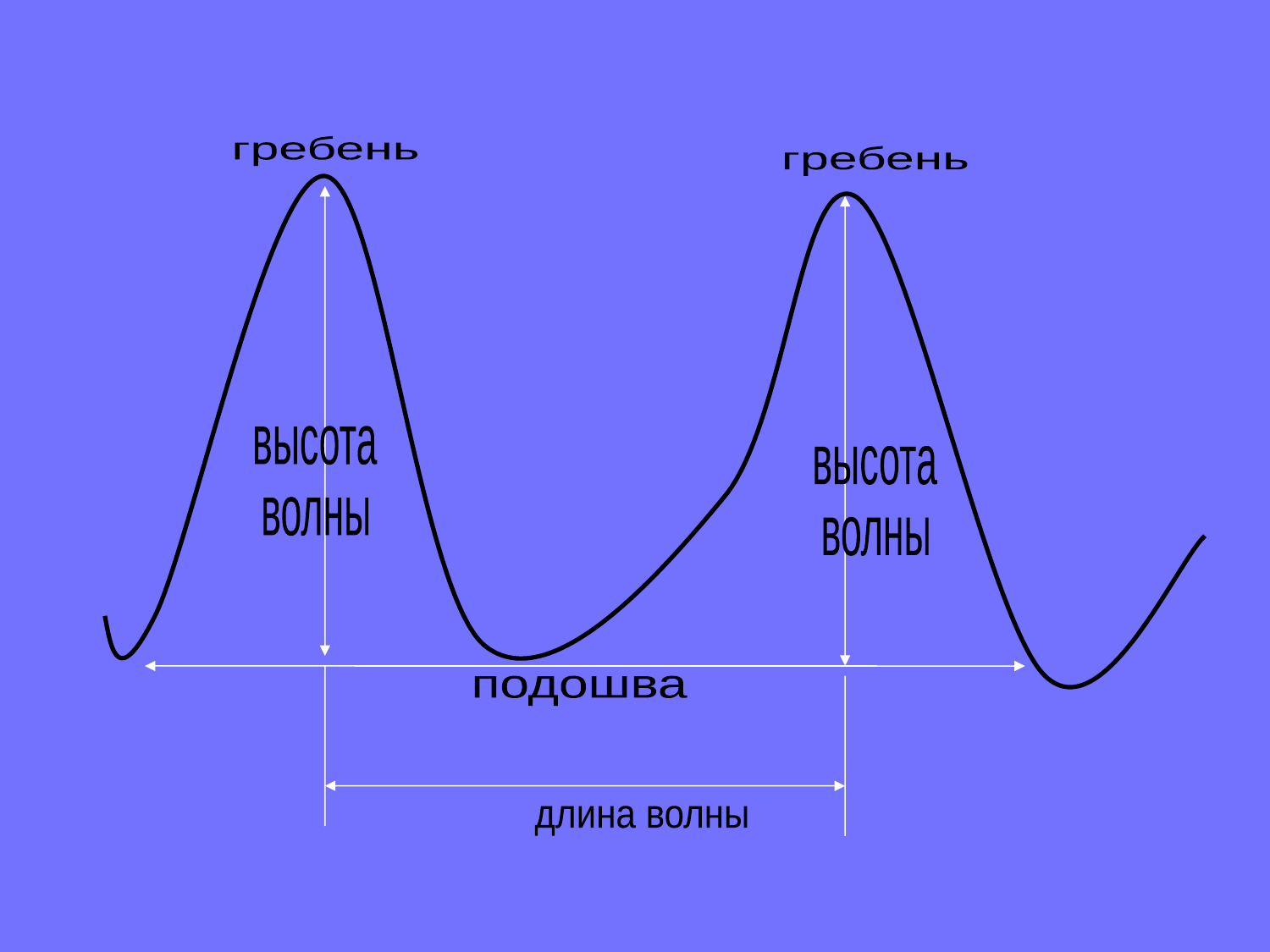

гребень
гребень

высота
волны
высота
волны

подошва

длина волны